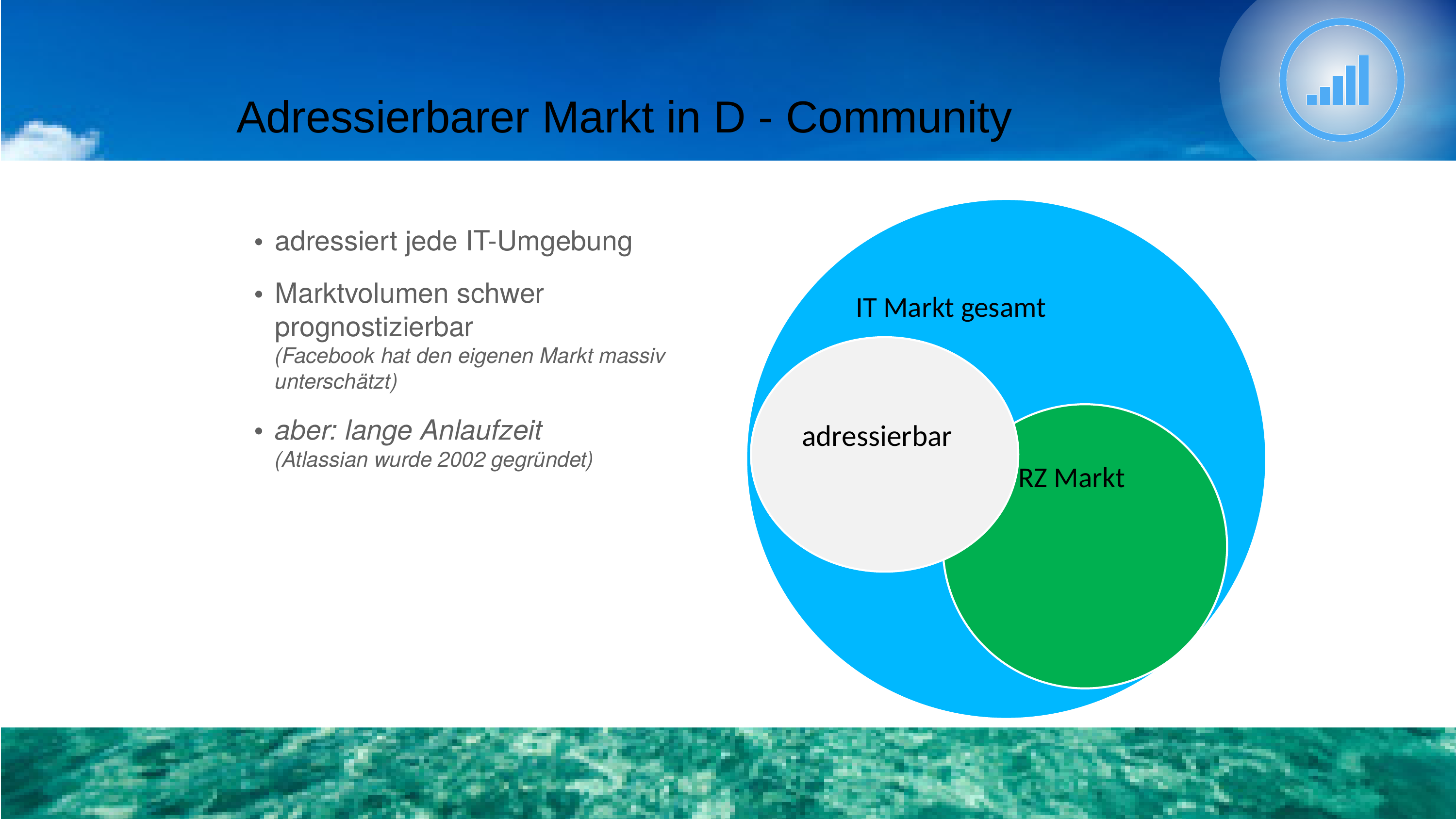

Adressierbarer Markt in D - Community

adressiert jede IT-Umgebung
Marktvolumen schwer prognostizierbar
(Facebook hat den eigenen Markt massiv unterschätzt)
aber: lange Anlaufzeit
(Atlassian wurde 2002 gegründet)
IT Markt gesamt

adressierbar
RZ Markt